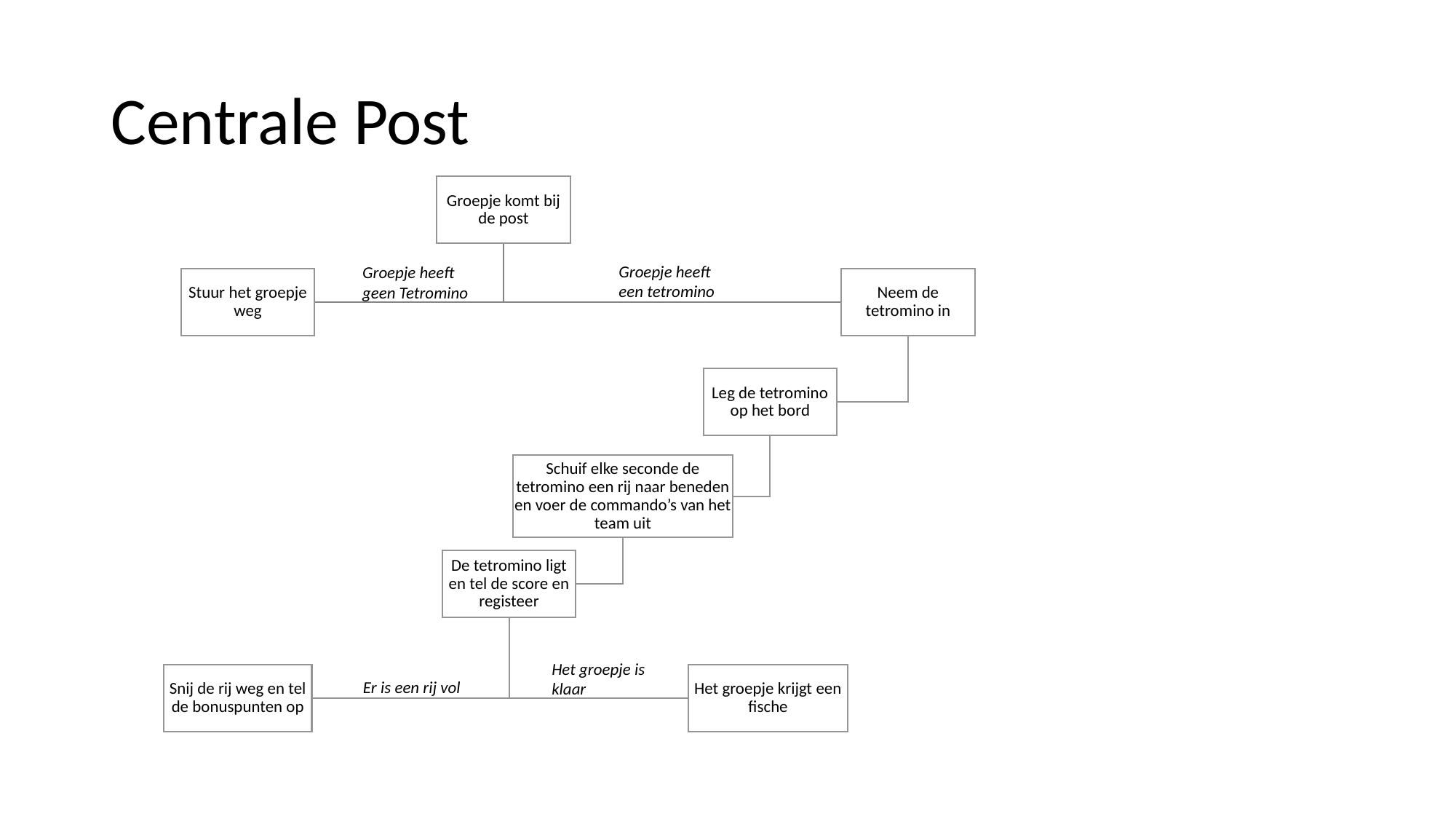

# Centrale Post
Groepje komt bij de post
Stuur het groepje weg
Neem de tetromino in
Leg de tetromino op het bord
Schuif elke seconde de tetromino een rij naar beneden en voer de commando’s van het team uit
De tetromino ligt en tel de score en registeer
Snij de rij weg en tel de bonuspunten op
Het groepje krijgt een fische
Groepje heeft een tetromino
Groepje heeft geen Tetromino
Het groepje is klaar
Er is een rij vol